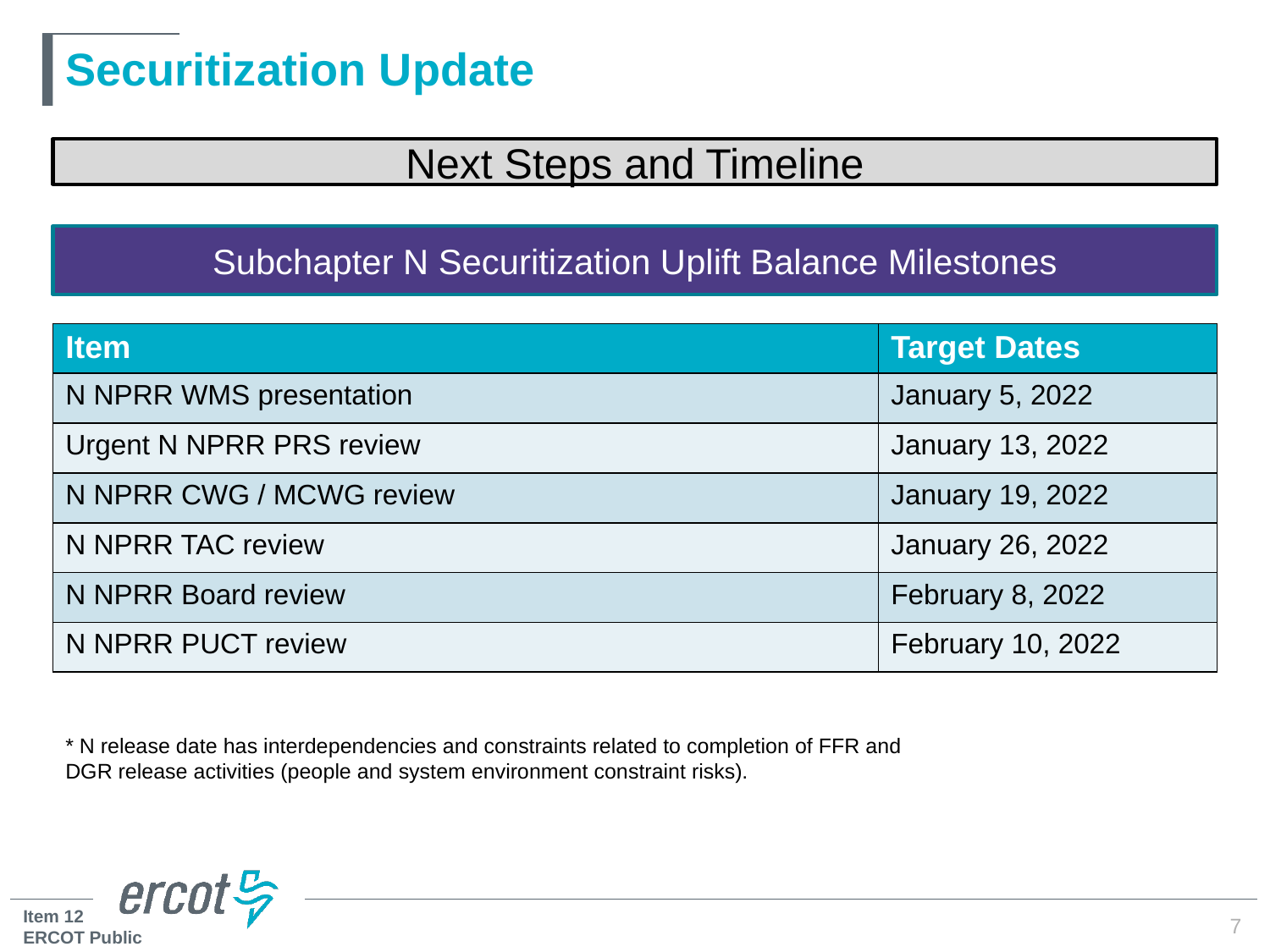

# Securitization Update
Next Steps and Timeline
Subchapter N Securitization Uplift Balance Milestones
| Item | Target Dates |
| --- | --- |
| N NPRR WMS presentation | January 5, 2022 |
| Urgent N NPRR PRS review | January 13, 2022 |
| N NPRR CWG / MCWG review | January 19, 2022 |
| N NPRR TAC review | January 26, 2022 |
| N NPRR Board review | February 8, 2022 |
| N NPRR PUCT review | February 10, 2022 |
* N release date has interdependencies and constraints related to completion of FFR and DGR release activities (people and system environment constraint risks).
7